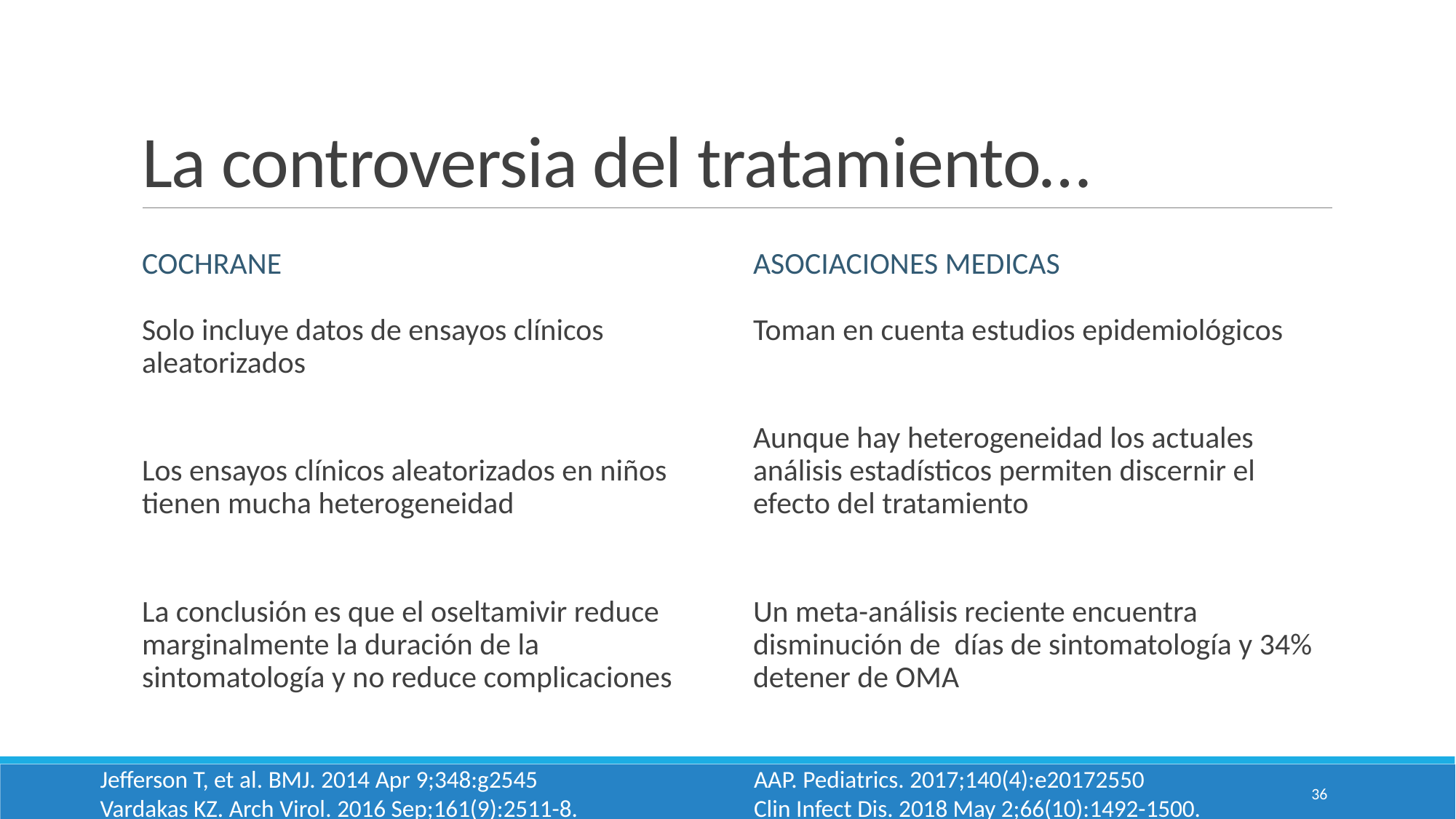

# La controversia del tratamiento…
Cochrane
Asociaciones medicas
Toman en cuenta estudios epidemiológicos

Aunque hay heterogeneidad los actuales análisis estadísticos permiten discernir el efecto del tratamiento

Un meta-análisis reciente encuentra disminución de  días de sintomatología y 34% detener de OMA

Solo incluye datos de ensayos clínicos aleatorizados

Los ensayos clínicos aleatorizados en niños tienen mucha heterogeneidad

La conclusión es que el oseltamivir reduce marginalmente la duración de la sintomatología y no reduce complicaciones
Jefferson T, et al. BMJ. 2014 Apr 9;348:g2545
Vardakas KZ. Arch Virol. 2016 Sep;161(9):2511-8.
AAP. Pediatrics. 2017;140(4):e20172550
Clin Infect Dis. 2018 May 2;66(10):1492-1500.

36